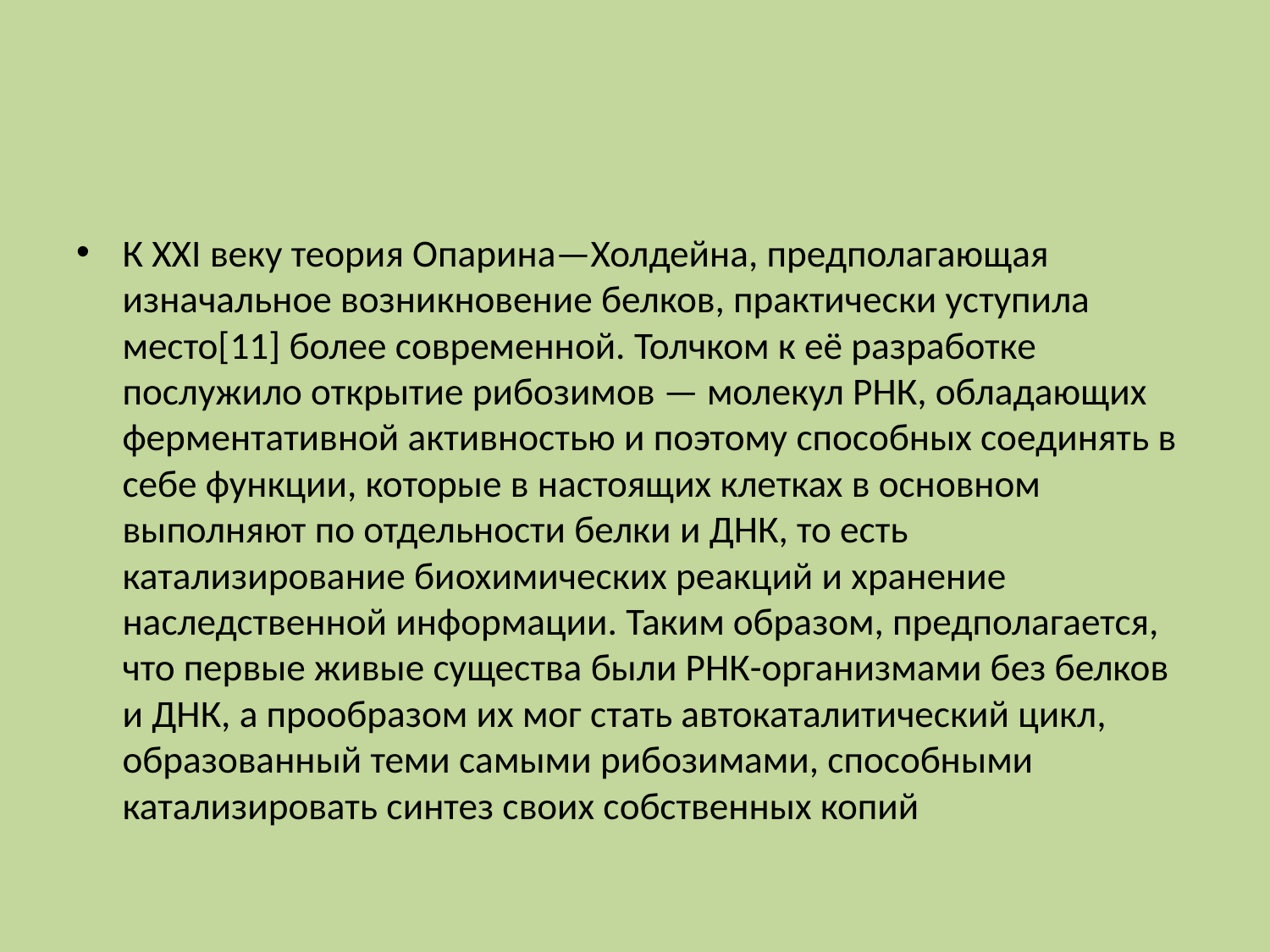

#
К XXI веку теория Опарина—Холдейна, предполагающая изначальное возникновение белков, практически уступила место[11] более современной. Толчком к её разработке послужило открытие рибозимов — молекул РНК, обладающих ферментативной активностью и поэтому способных соединять в себе функции, которые в настоящих клетках в основном выполняют по отдельности белки и ДНК, то есть катализирование биохимических реакций и хранение наследственной информации. Таким образом, предполагается, что первые живые существа были РНК-организмами без белков и ДНК, а прообразом их мог стать автокаталитический цикл, образованный теми самыми рибозимами, способными катализировать синтез своих собственных копий